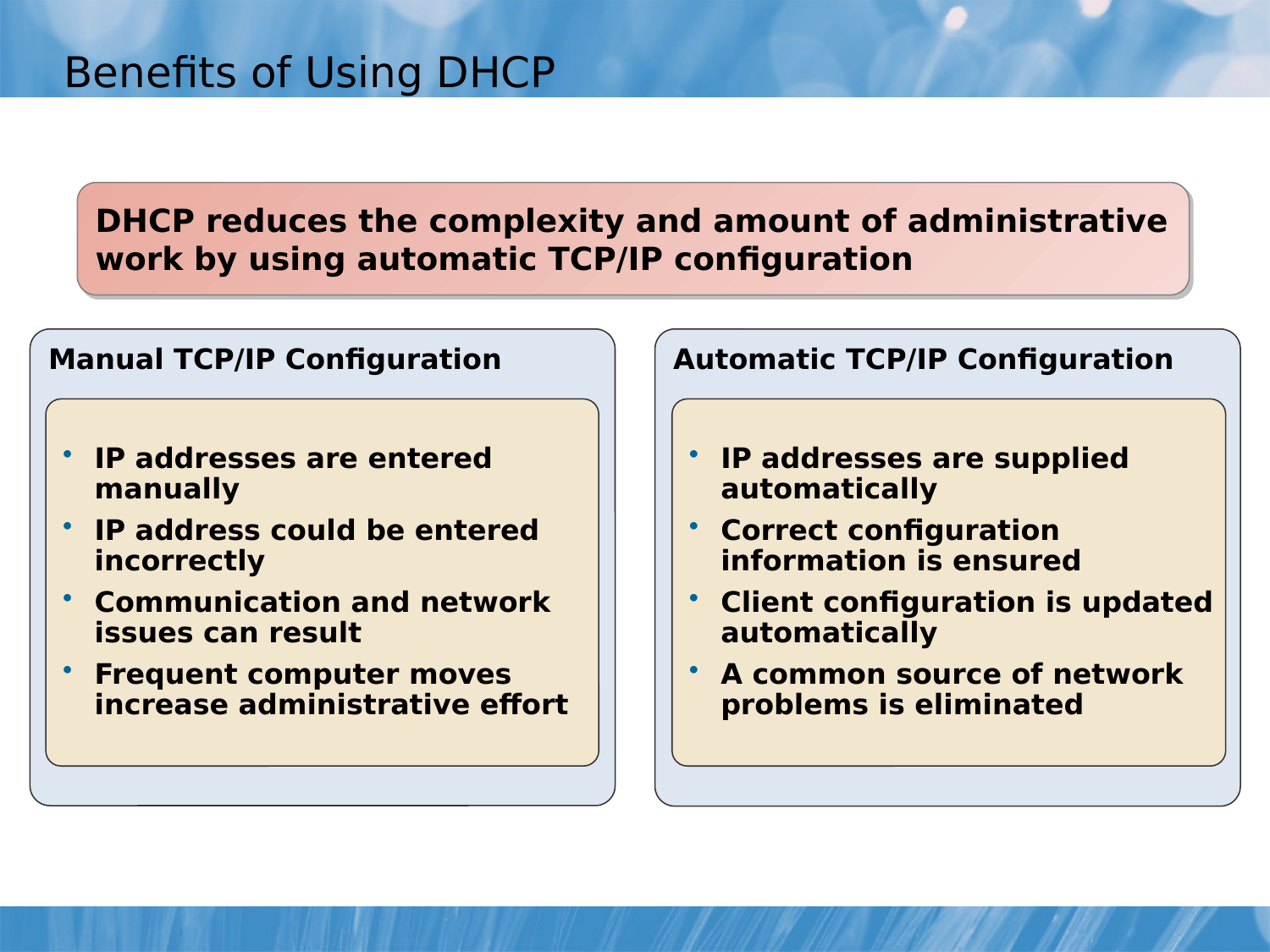

# Benefits of Using DHCP
DHCP reduces the complexity and amount of administrative work by using automatic TCP/IP configuration
Manual TCP/IP Configuration
Automatic TCP/IP Configuration
IP addresses are entered
manually
IP address could be entered
incorrectly
Communication and network
issues can result
Frequent computer moves
increase administrative effort
IP addresses are supplied
automatically
Correct configuration
information is ensured
Client configuration is updated
automatically
A common source of network
problems is eliminated